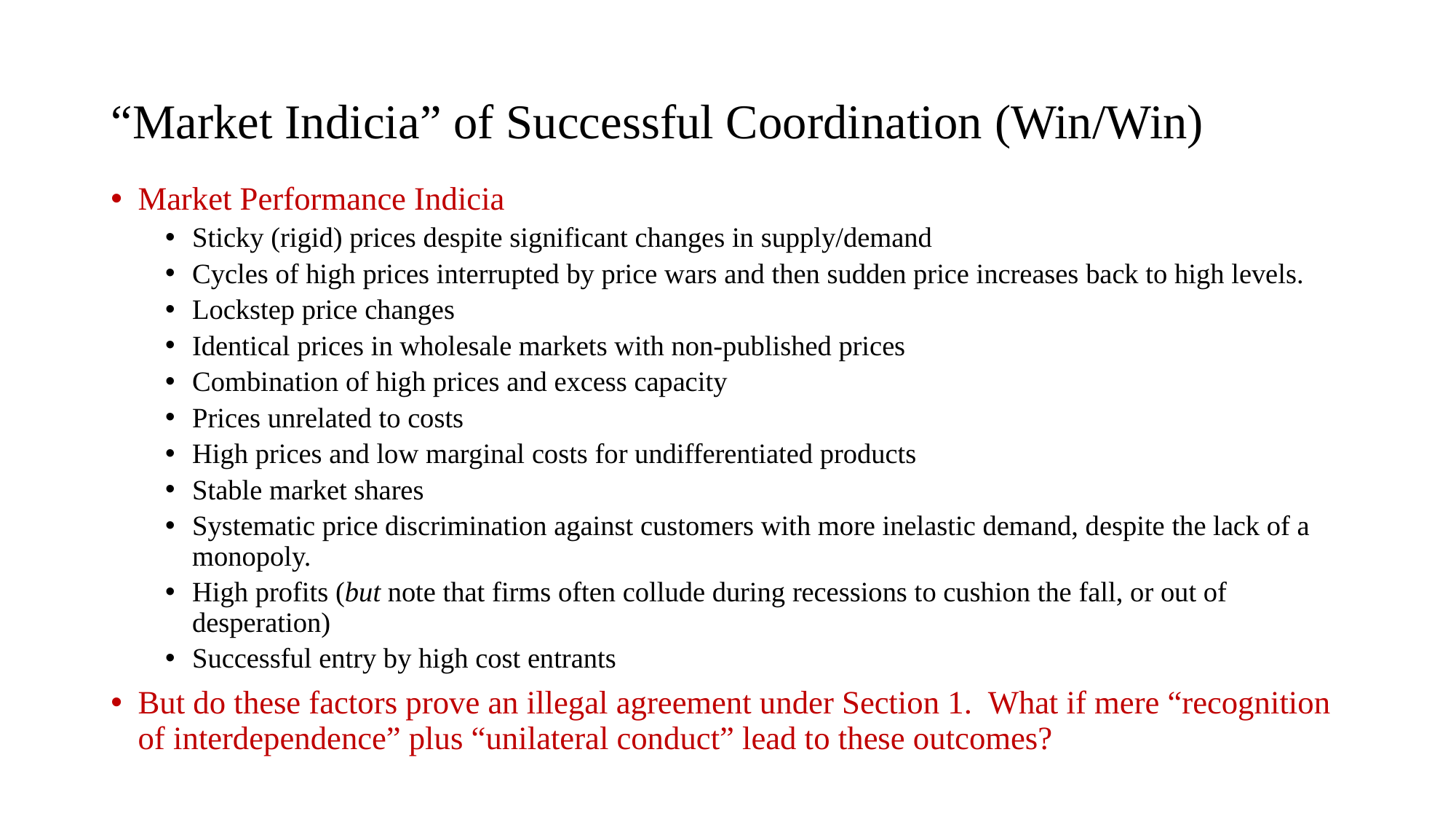

# “Market Indicia” of Successful Coordination (Win/Win)
Market Performance Indicia
Sticky (rigid) prices despite significant changes in supply/demand
Cycles of high prices interrupted by price wars and then sudden price increases back to high levels.
Lockstep price changes
Identical prices in wholesale markets with non-published prices
Combination of high prices and excess capacity
Prices unrelated to costs
High prices and low marginal costs for undifferentiated products
Stable market shares
Systematic price discrimination against customers with more inelastic demand, despite the lack of a monopoly.
High profits (but note that firms often collude during recessions to cushion the fall, or out of desperation)
Successful entry by high cost entrants
But do these factors prove an illegal agreement under Section 1.  What if mere “recognition of interdependence” plus “unilateral conduct” lead to these outcomes?